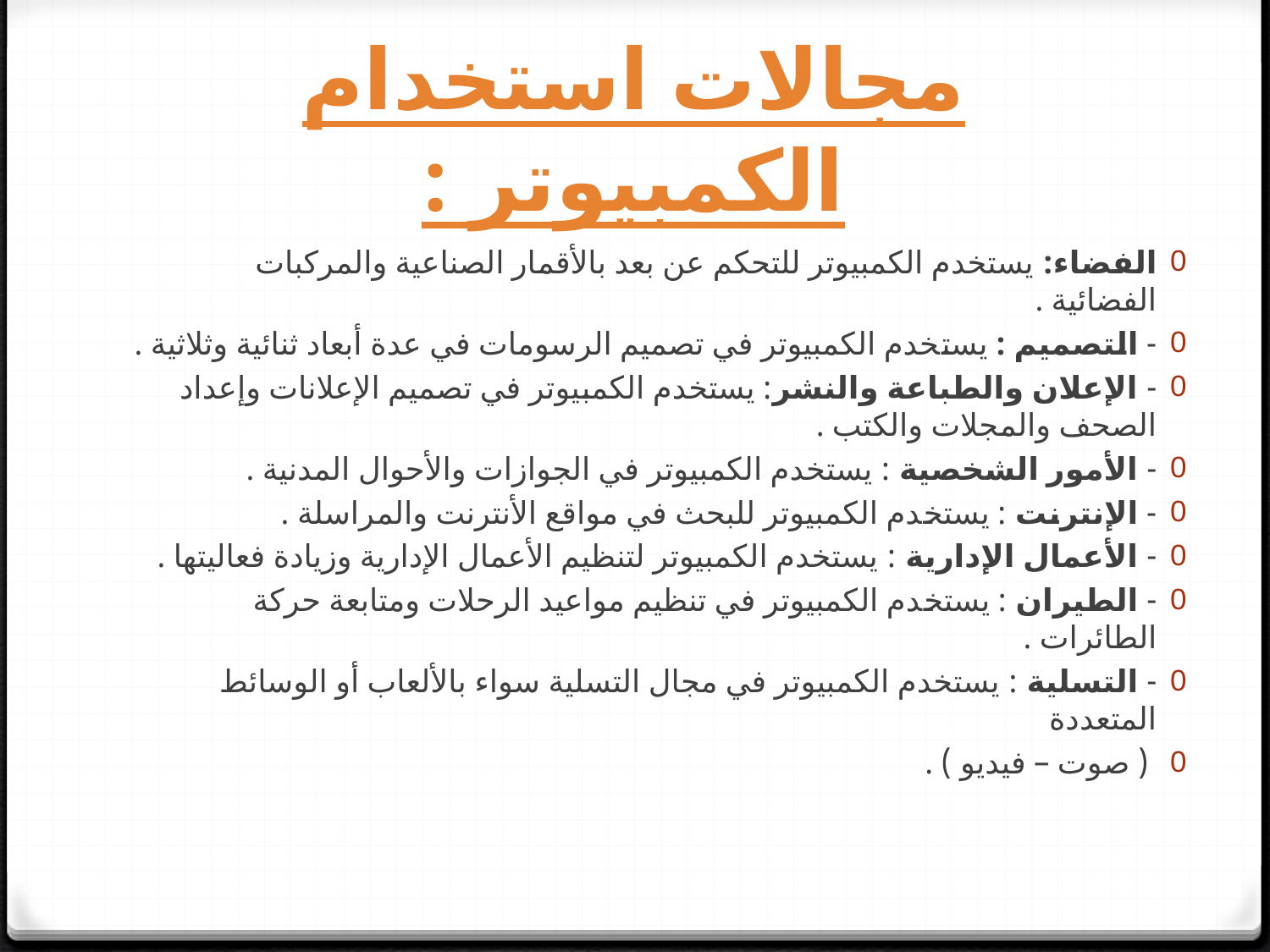

# مجالات استخدام الكمبيوتر :
الفضاء: يستخدم الكمبيوتر للتحكم عن بعد بالأقمار الصناعية والمركبات الفضائية .
- التصميم : يستخدم الكمبيوتر في تصميم الرسومات في عدة أبعاد ثنائية وثلاثية .
- الإعلان والطباعة والنشر: يستخدم الكمبيوتر في تصميم الإعلانات وإعداد الصحف والمجلات والكتب .
- الأمور الشخصية : يستخدم الكمبيوتر في الجوازات والأحوال المدنية .
- الإنترنت : يستخدم الكمبيوتر للبحث في مواقع الأنترنت والمراسلة .
- الأعمال الإدارية : يستخدم الكمبيوتر لتنظيم الأعمال الإدارية وزيادة فعاليتها .
- الطيران : يستخدم الكمبيوتر في تنظيم مواعيد الرحلات ومتابعة حركة الطائرات .
- التسلية : يستخدم الكمبيوتر في مجال التسلية سواء بالألعاب أو الوسائط المتعددة
 ( صوت – فيديو ) .